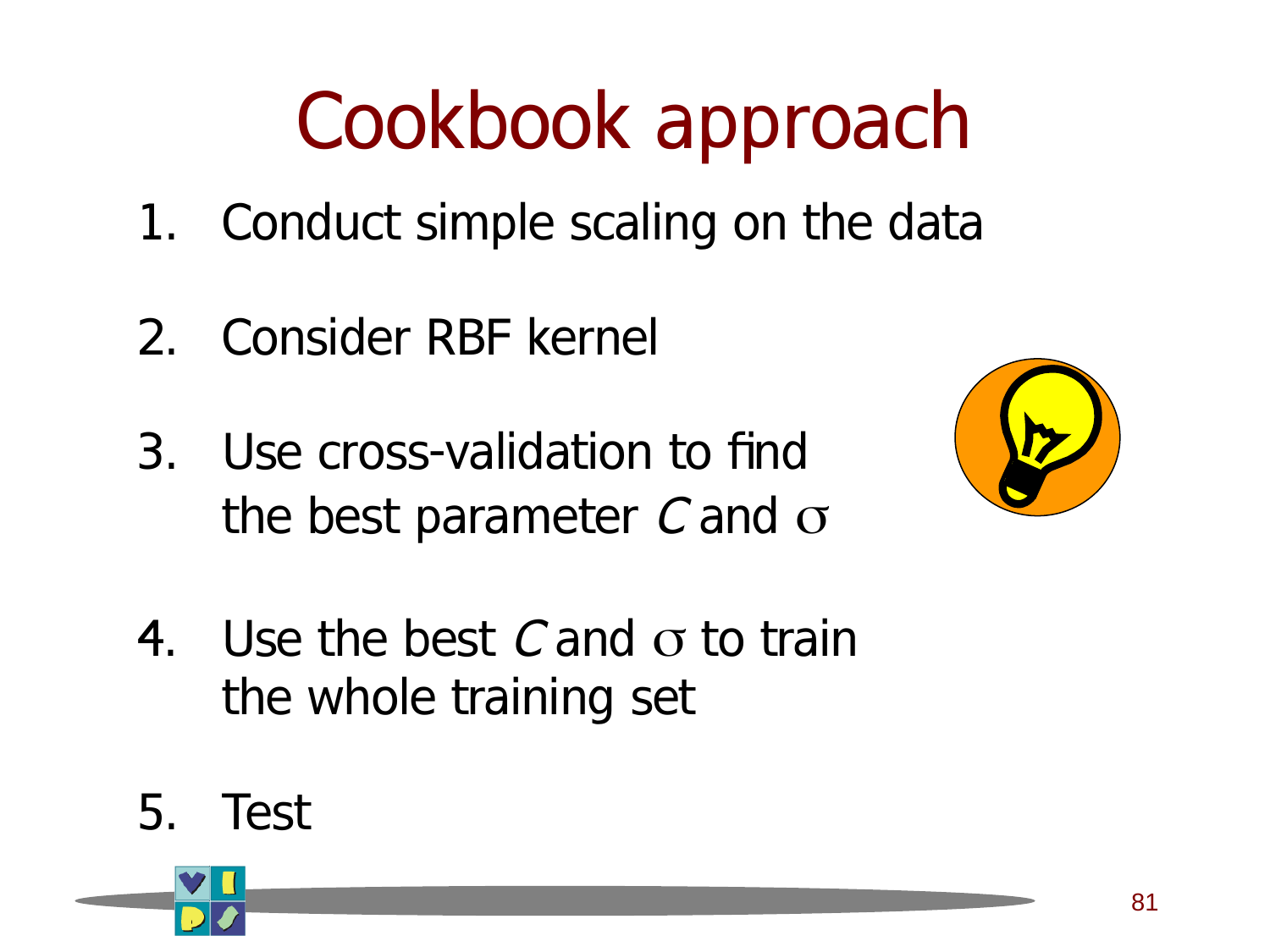

Cookbook approach
Conduct simple scaling on the data

Consider RBF kernel

Use cross-validation to find
	the best parameter C and σ

Use the best C and σ to train
	the whole training set

Test

81